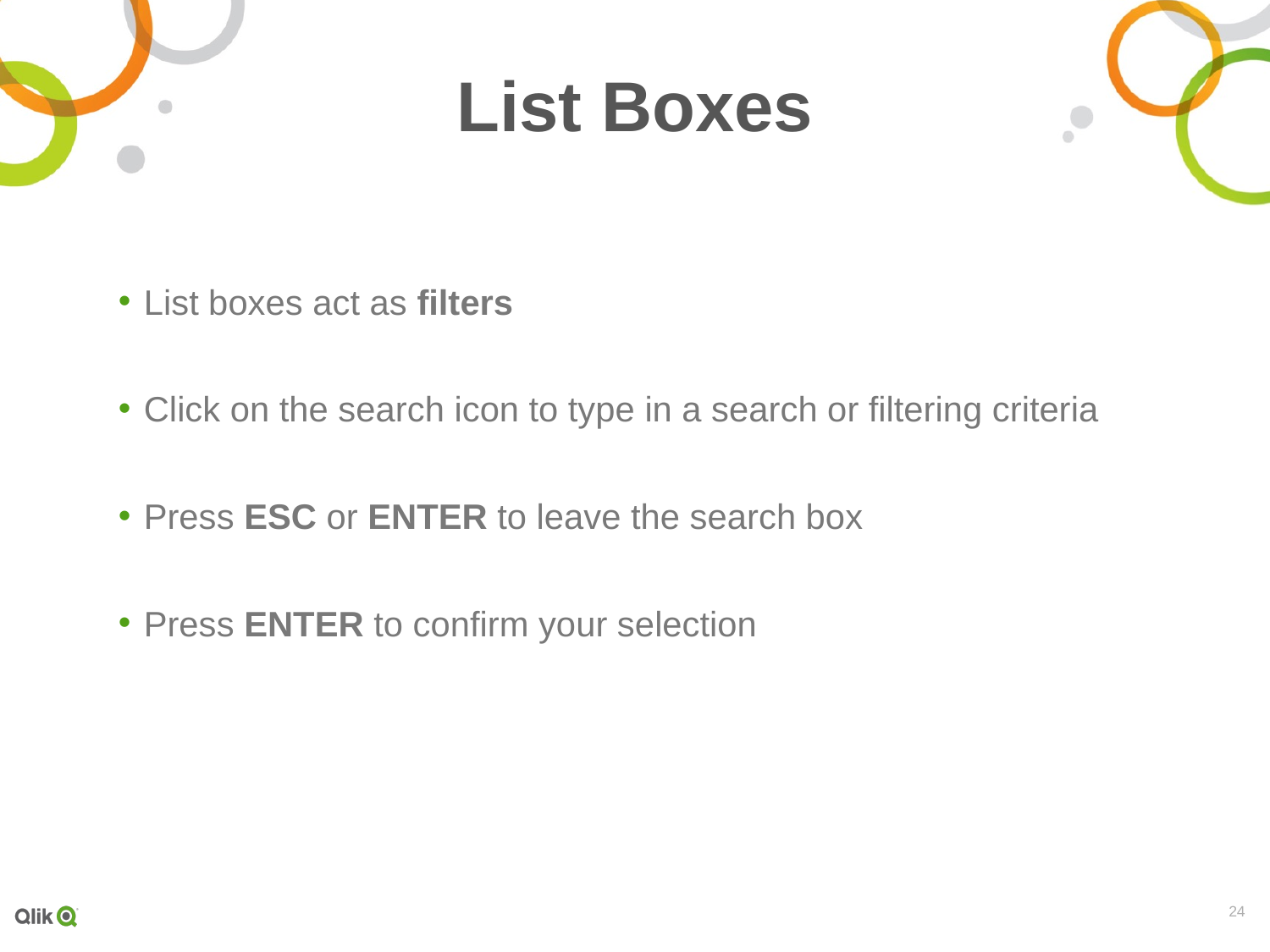

# List Boxes
List boxes act as filters

Click on the search icon to type in a search or filtering criteria

Press ESC or ENTER to leave the search box

Press ENTER to confirm your selection